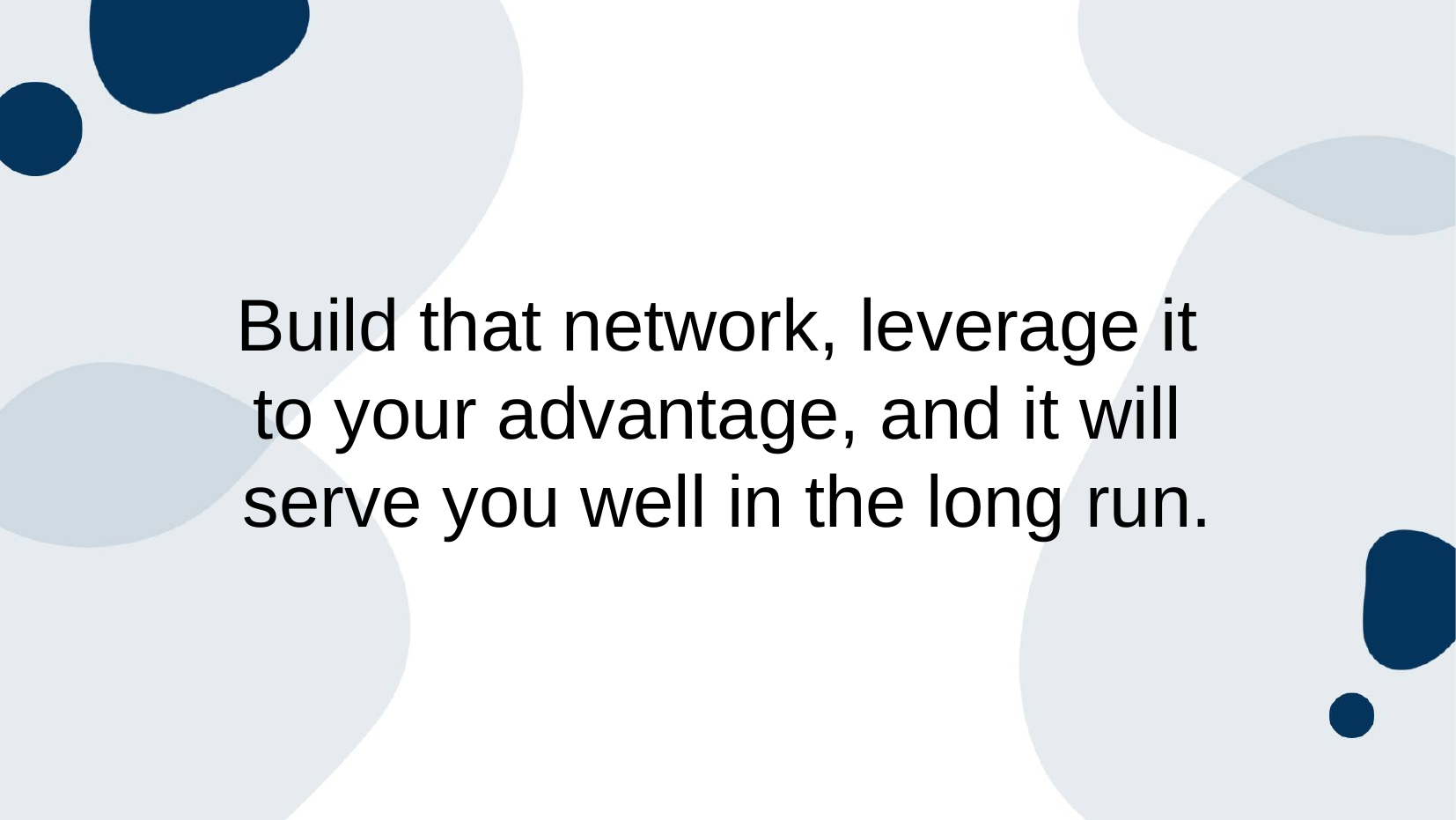

# Build that network, leverage it
to your advantage, and it will
serve you well in the long run.